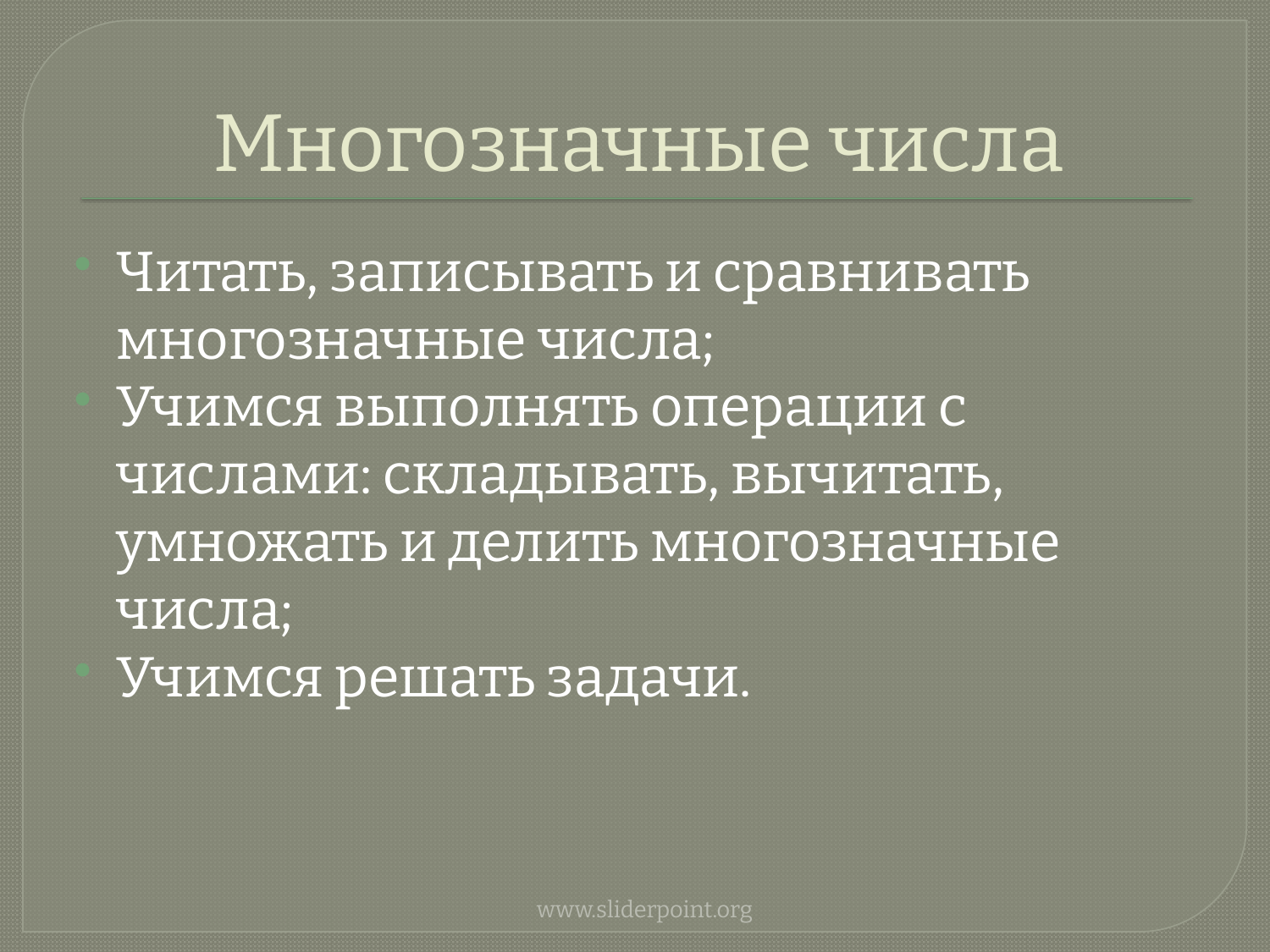

# Многозначные числа
Читать, записывать и сравнивать многозначные числа;
Учимся выполнять операции с числами: складывать, вычитать, умножать и делить многозначные числа;
Учимся решать задачи.

www.sliderpoint.org